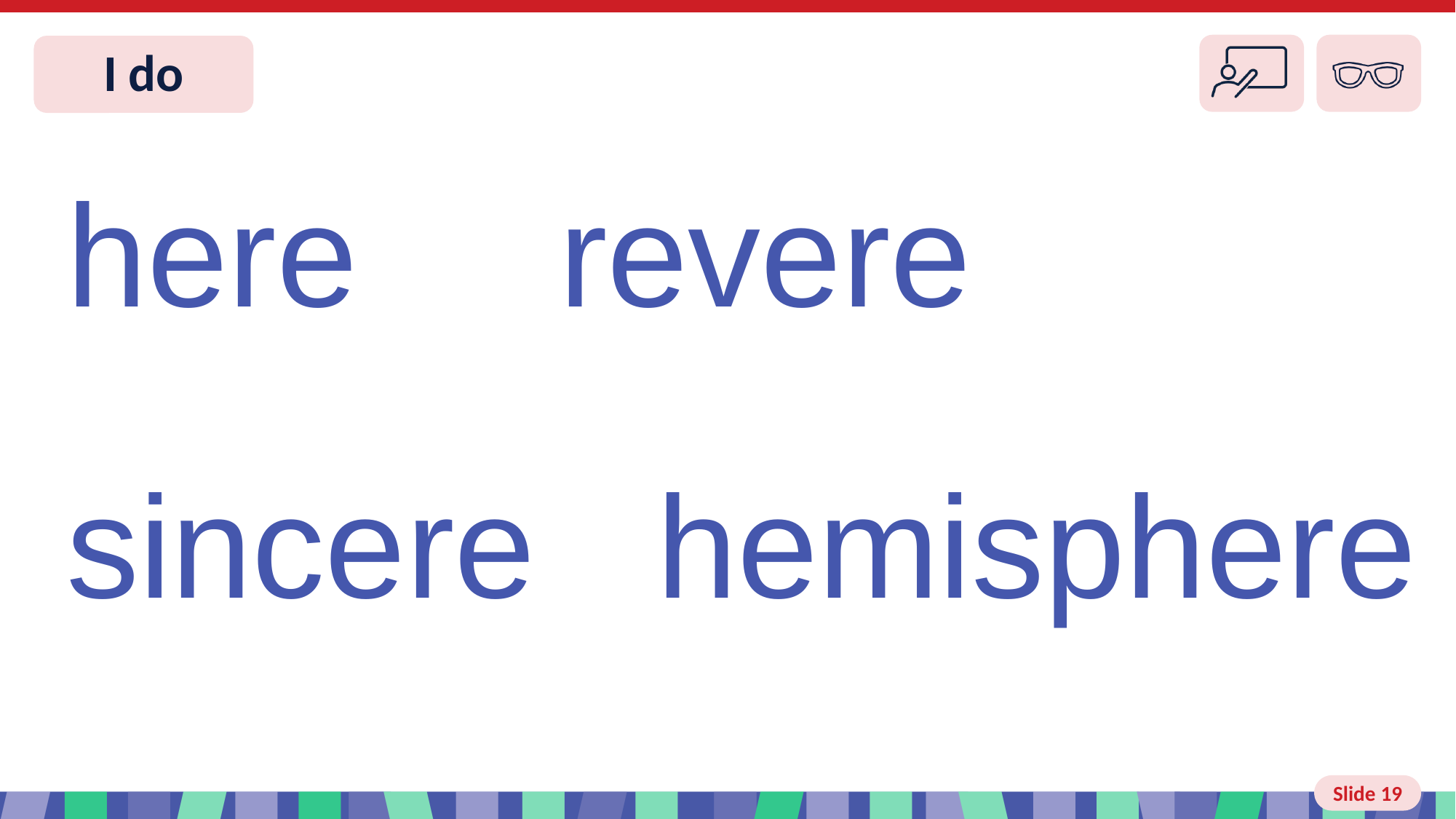

Slide 19 I do
here     revere
sincere   hemisphere